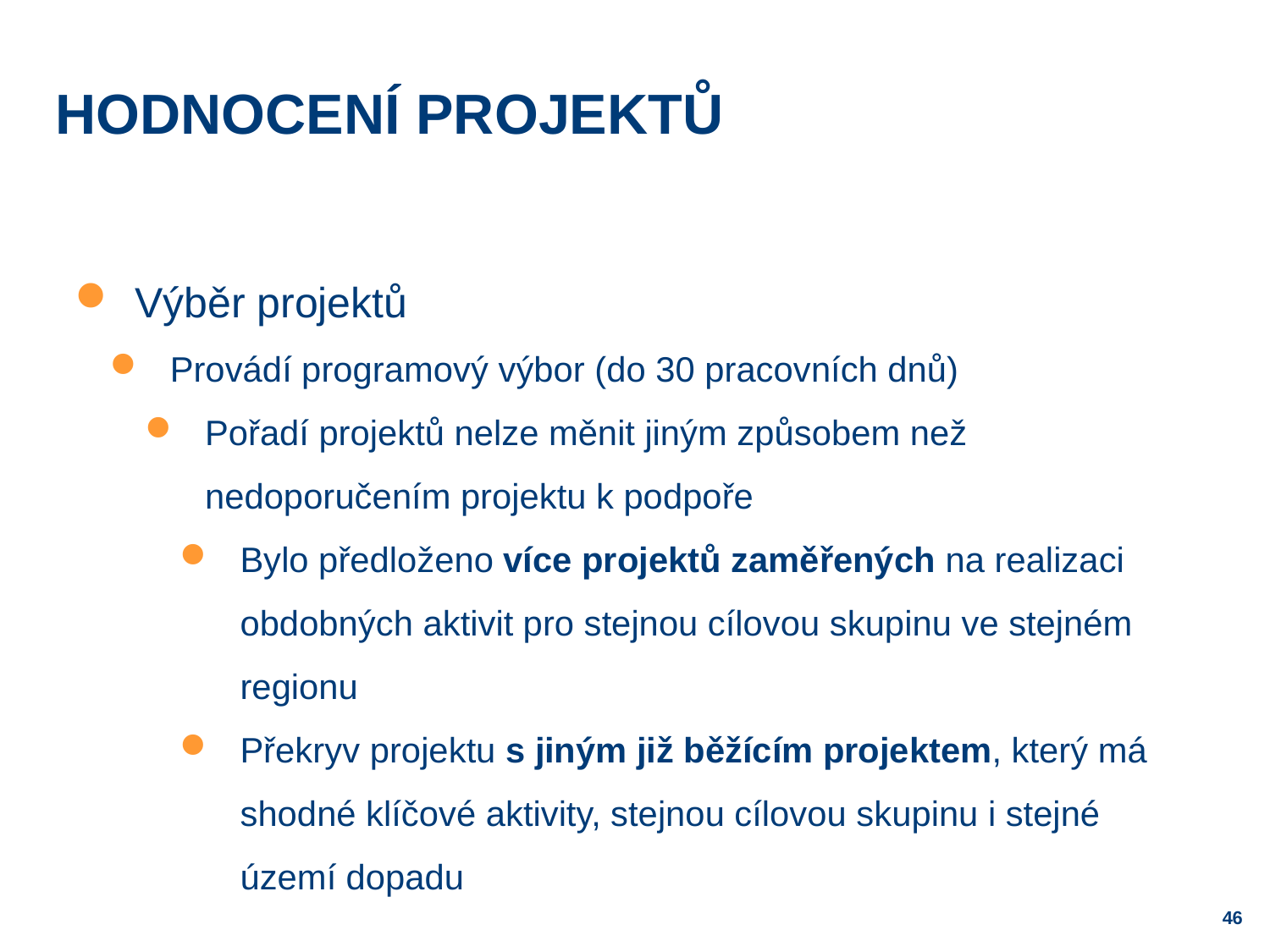

# Hodnocení projektů
Výběr projektů
Provádí programový výbor (do 30 pracovních dnů)
Pořadí projektů nelze měnit jiným způsobem než nedoporučením projektu k podpoře
Bylo předloženo více projektů zaměřených na realizaci obdobných aktivit pro stejnou cílovou skupinu ve stejném regionu
Překryv projektu s jiným již běžícím projektem, který má shodné klíčové aktivity, stejnou cílovou skupinu i stejné území dopadu
46